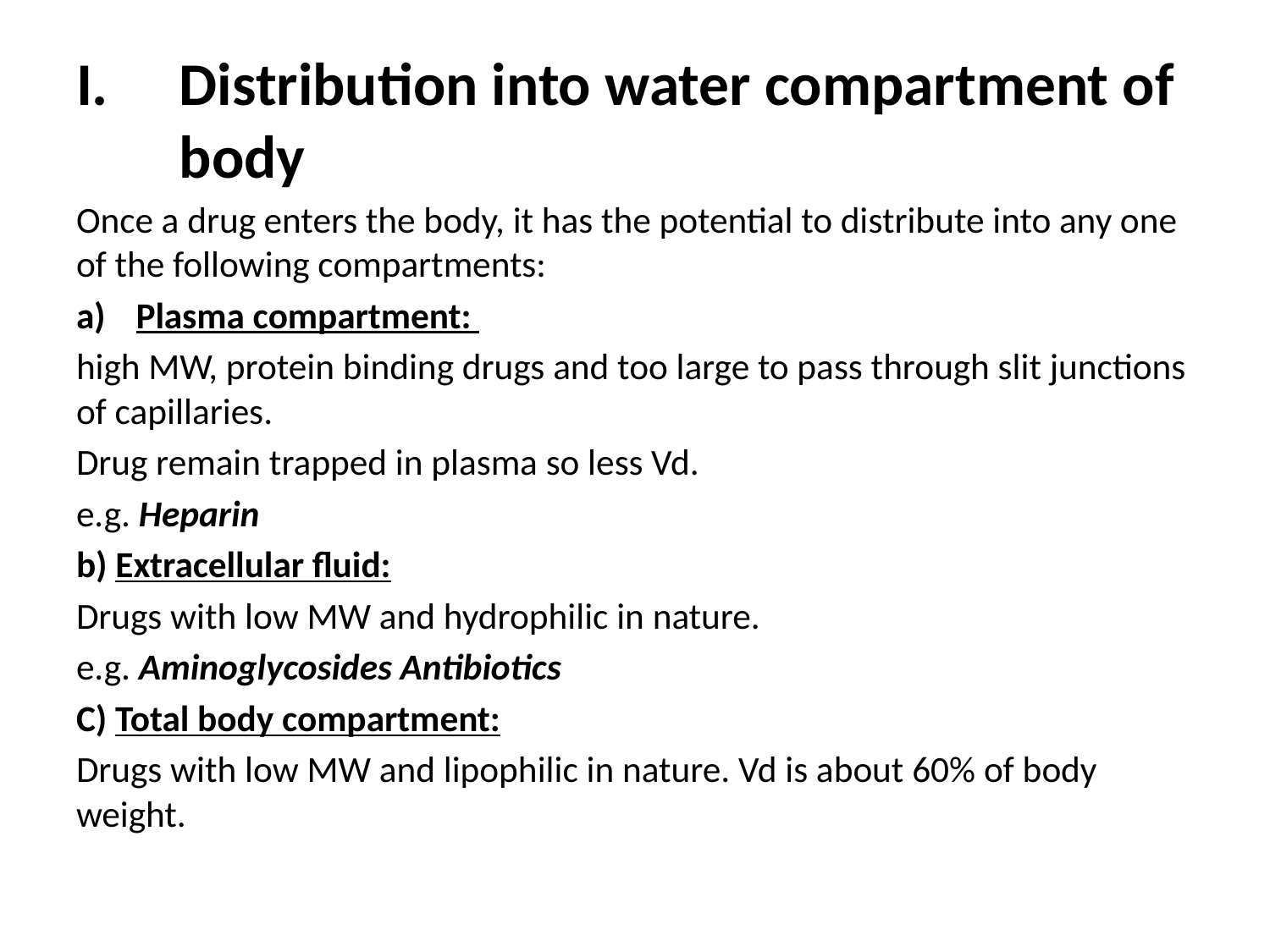

# Distribution into water compartment of body
Once a drug enters the body, it has the potential to distribute into any one of the following compartments:
Plasma compartment:
high MW, protein binding drugs and too large to pass through slit junctions of capillaries.
Drug remain trapped in plasma so less Vd.
e.g. Heparin
b) Extracellular fluid:
Drugs with low MW and hydrophilic in nature.
e.g. Aminoglycosides Antibiotics
C) Total body compartment:
Drugs with low MW and lipophilic in nature. Vd is about 60% of body weight.